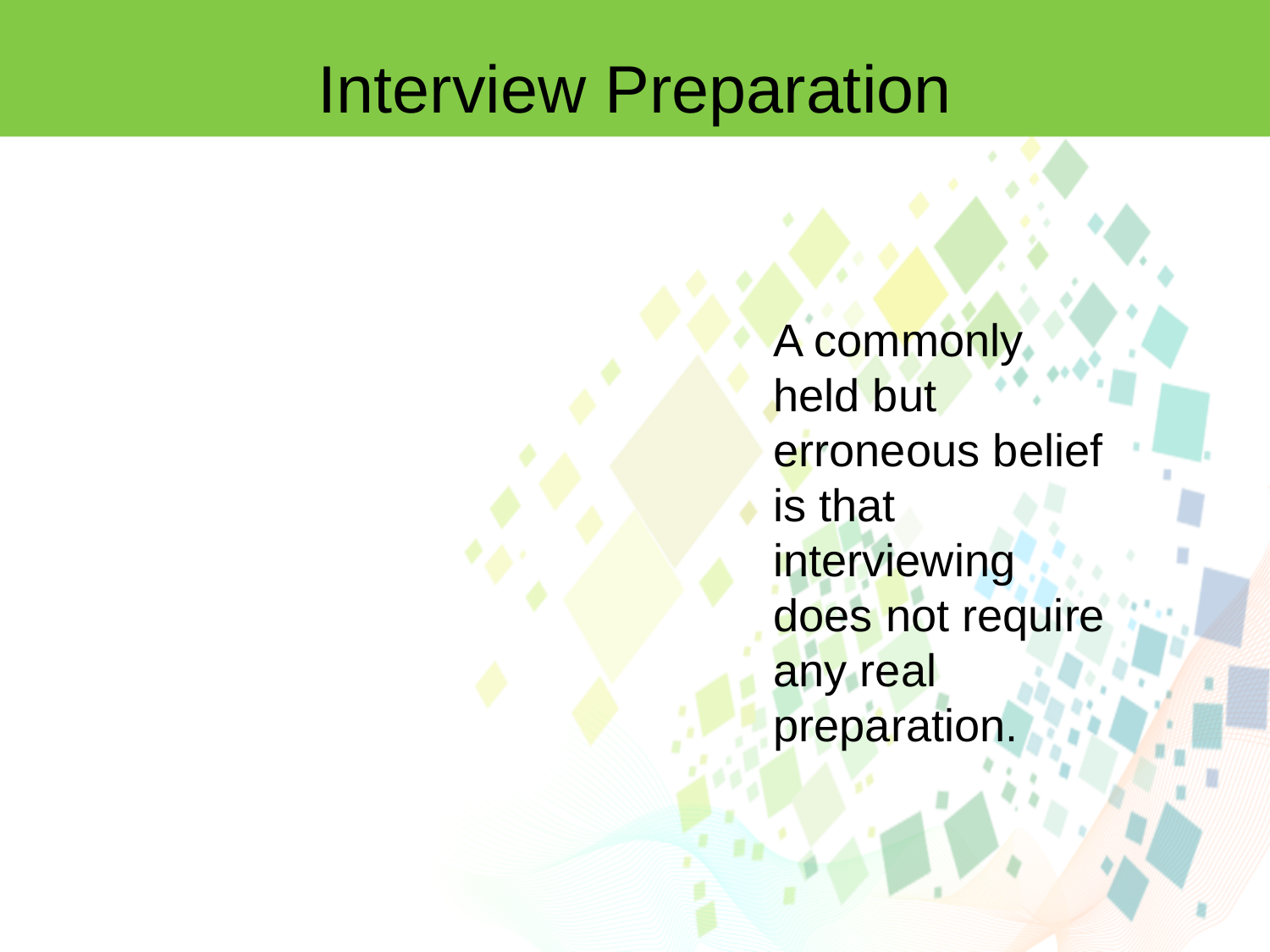

Interview Preparation
A commonly held but erroneous belief is that interviewing does not require any real preparation.